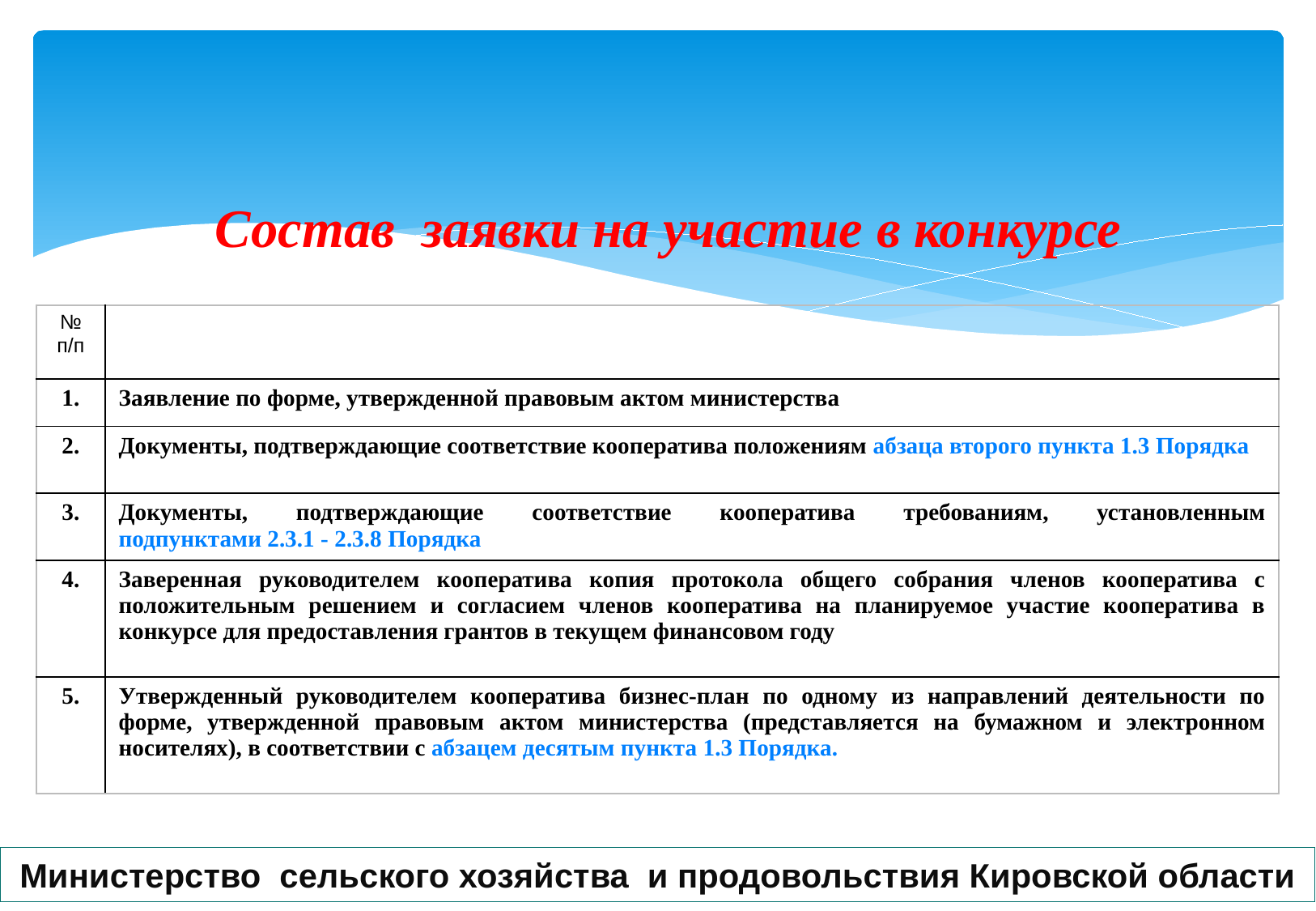

Состав  заявки на участие в конкурсе
| № п/п |  |
| --- | --- |
| 1. | Заявление по форме, утвержденной правовым актом министерства |
| 2. | Документы, подтверждающие соответствие кооператива положениям абзаца второго пункта 1.3 Порядка |
| 3. | Документы, подтверждающие соответствие кооператива требованиям, установленным подпунктами 2.3.1 - 2.3.8 Порядка |
| 4. | Заверенная руководителем кооператива копия протокола общего собрания членов кооператива с положительным решением и согласием членов кооператива на планируемое участие кооператива в конкурсе для предоставления грантов в текущем финансовом году |
| 5. | Утвержденный руководителем кооператива бизнес-план по одному из направлений деятельности по форме, утвержденной правовым актом министерства (представляется на бумажном и электронном носителях), в соответствии с абзацем десятым пункта 1.3 Порядка. |
Министерство  сельского хозяйства  и продовольствия Кировской области